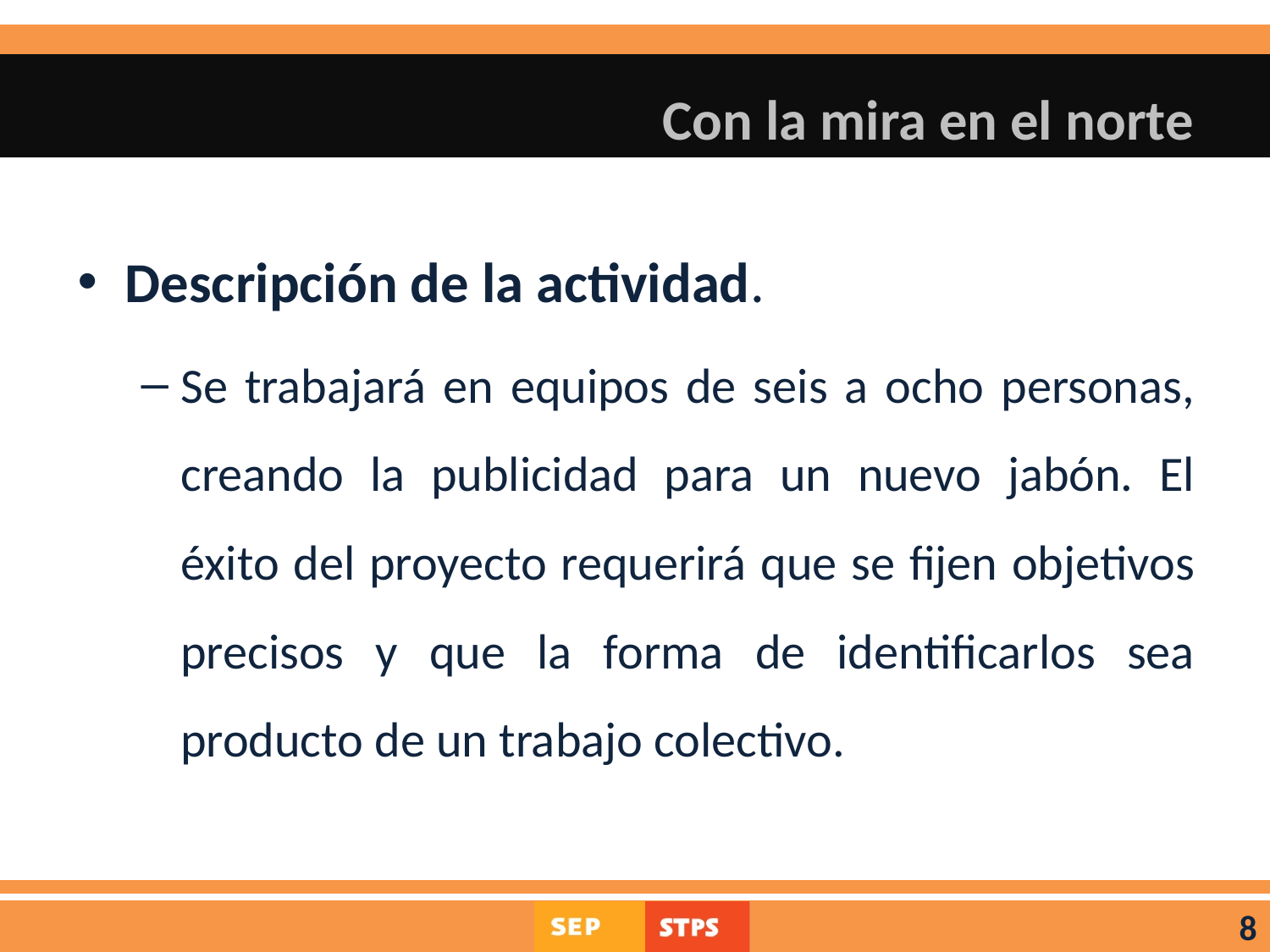

# Con la mira en el norte
Descripción de la actividad.
Se trabajará en equipos de seis a ocho personas, creando la publicidad para un nuevo jabón. El éxito del proyecto requerirá que se fijen objetivos precisos y que la forma de identificarlos sea producto de un trabajo colectivo.

8